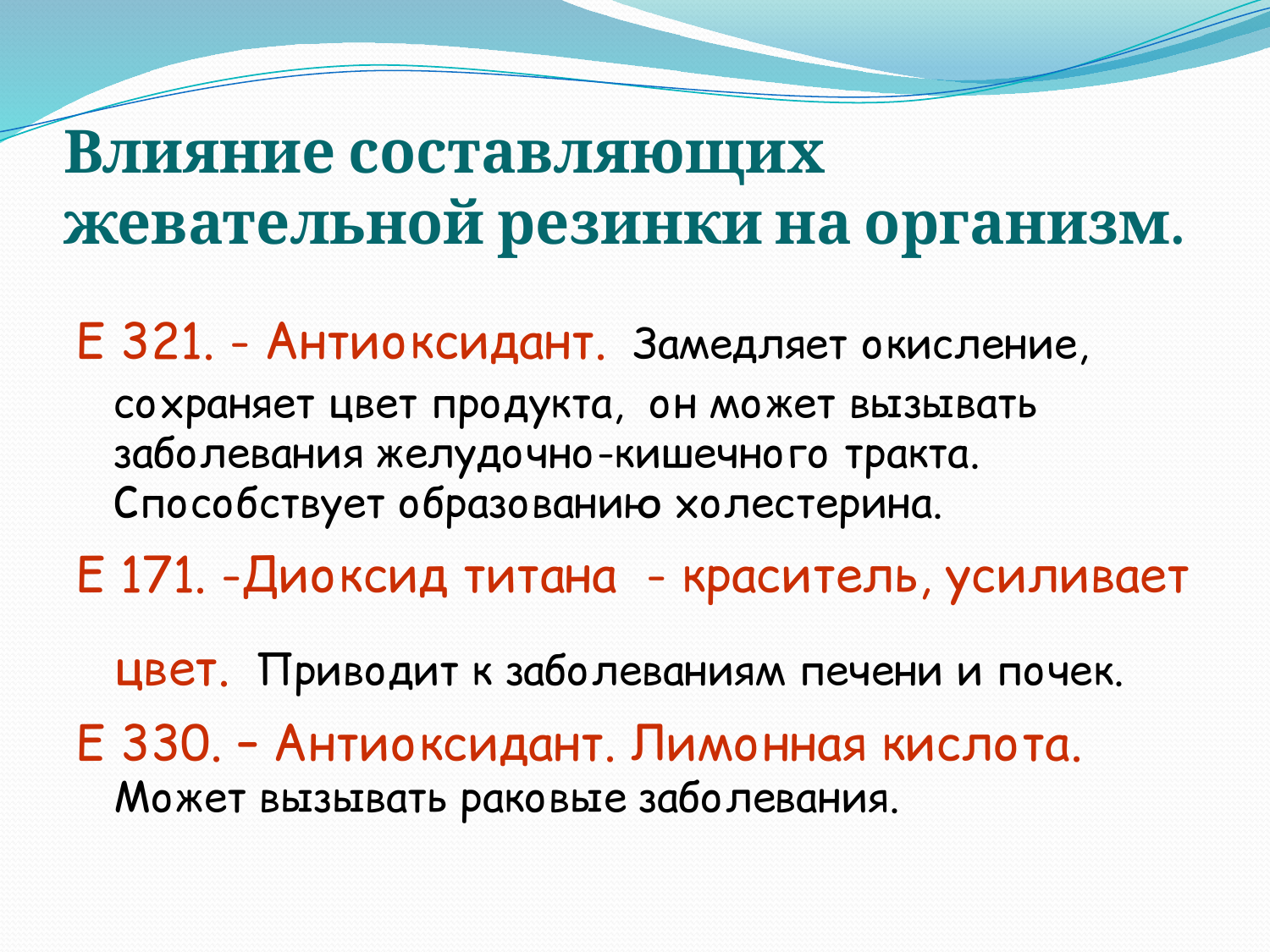

# Влияние составляющих жевательной резинки на организм.
Е 321. - Антиоксидант. Замедляет окисление,  сохраняет цвет продукта,  он может вызывать заболевания желудочно-кишечного тракта. Способствует образованию холестерина.
Е 171. -Диоксид титана  - краситель, усиливает цвет. Приводит к заболеваниям печени и почек.
Е 330. – Антиоксидант. Лимонная кислота. Может вызывать раковые заболевания.